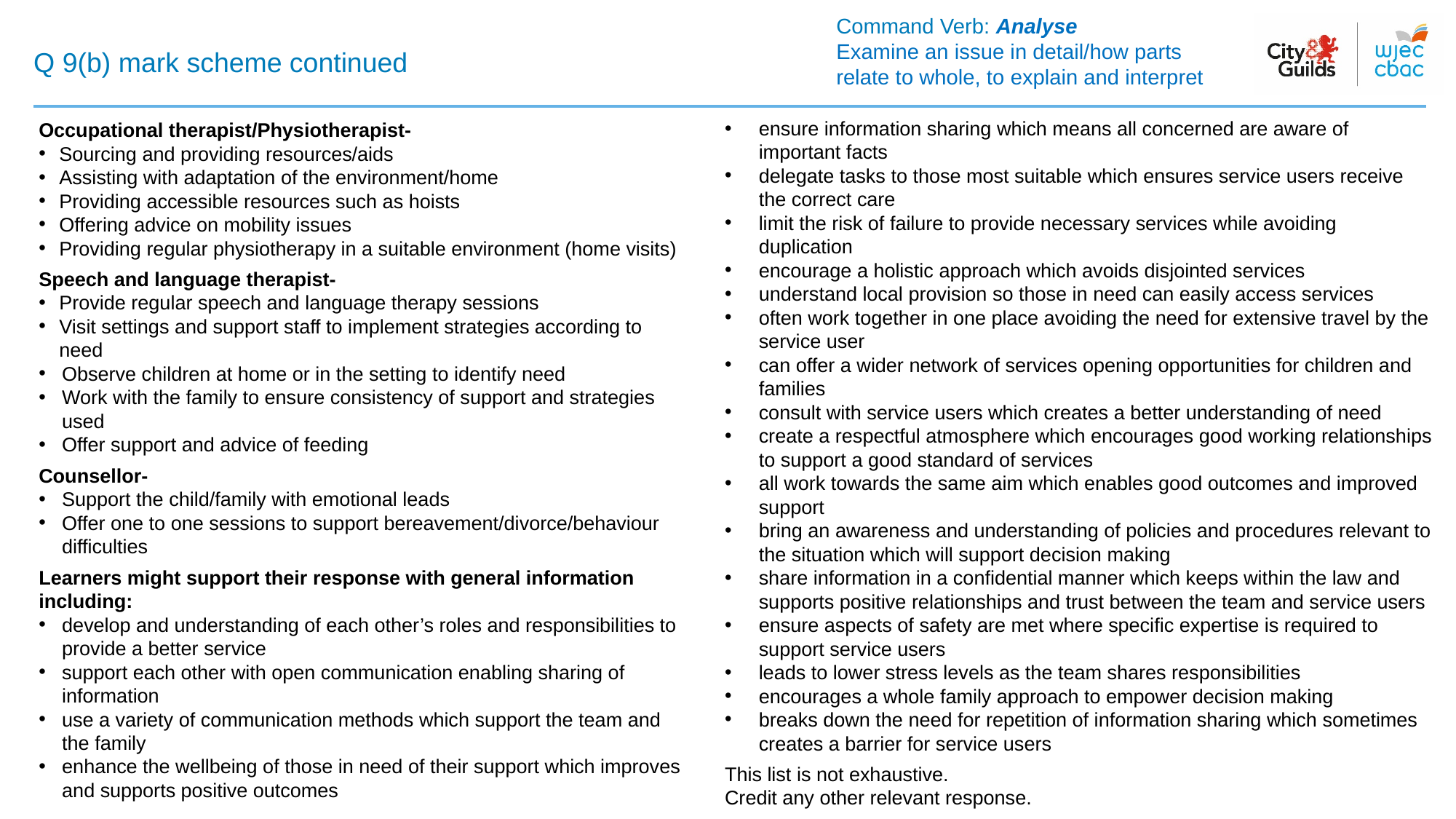

Command Verb: Analyse
Examine an issue in detail/how parts relate to whole, to explain and interpret
# Q 9(b) mark scheme continued

Occupational therapist/Physiotherapist-
Sourcing and providing resources/aids
Assisting with adaptation of the environment/home
Providing accessible resources such as hoists
Offering advice on mobility issues
Providing regular physiotherapy in a suitable environment (home visits)

Speech and language therapist-
Provide regular speech and language therapy sessions
Visit settings and support staff to implement strategies according to need
Observe children at home or in the setting to identify need
Work with the family to ensure consistency of support and strategies used
Offer support and advice of feeding

Counsellor-
Support the child/family with emotional leads
Offer one to one sessions to support bereavement/divorce/behaviour difficulties

Learners might support their response with general information including:
develop and understanding of each other’s roles and responsibilities to provide a better service
support each other with open communication enabling sharing of information
use a variety of communication methods which support the team and the family
enhance the wellbeing of those in need of their support which improves and supports positive outcomes
ensure information sharing which means all concerned are aware of important facts
delegate tasks to those most suitable which ensures service users receive the correct care
limit the risk of failure to provide necessary services while avoiding duplication
encourage a holistic approach which avoids disjointed services
understand local provision so those in need can easily access services
often work together in one place avoiding the need for extensive travel by the service user
can offer a wider network of services opening opportunities for children and families
consult with service users which creates a better understanding of need
create a respectful atmosphere which encourages good working relationships to support a good standard of services
all work towards the same aim which enables good outcomes and improved support
bring an awareness and understanding of policies and procedures relevant to the situation which will support decision making
share information in a confidential manner which keeps within the law and supports positive relationships and trust between the team and service users
ensure aspects of safety are met where specific expertise is required to support service users
leads to lower stress levels as the team shares responsibilities
encourages a whole family approach to empower decision making
breaks down the need for repetition of information sharing which sometimes creates a barrier for service users

This list is not exhaustive.
Credit any other relevant response.